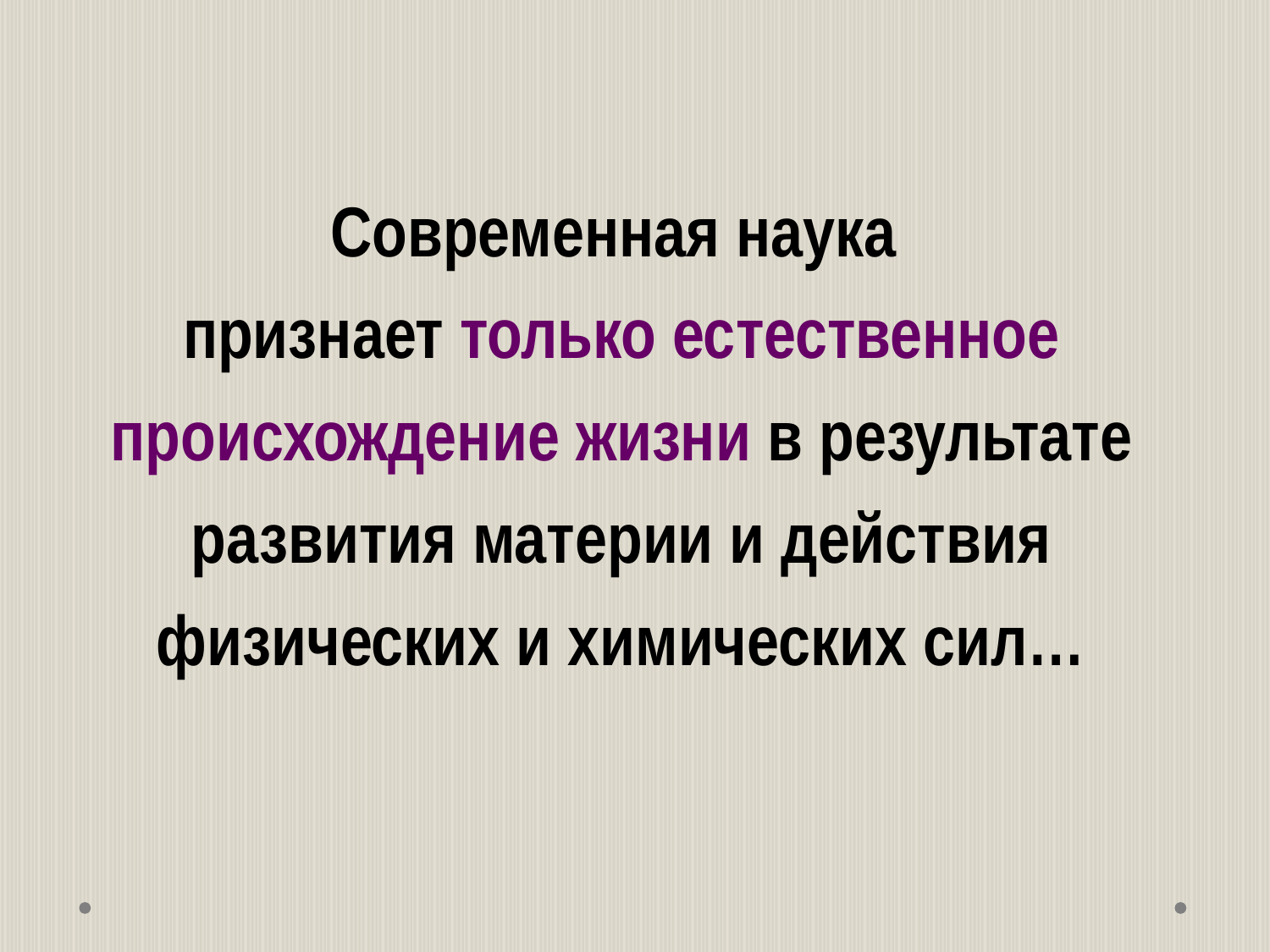

# Современная наука признает только естественное происхождение жизни в результате развития материи и действия физических и химических сил…